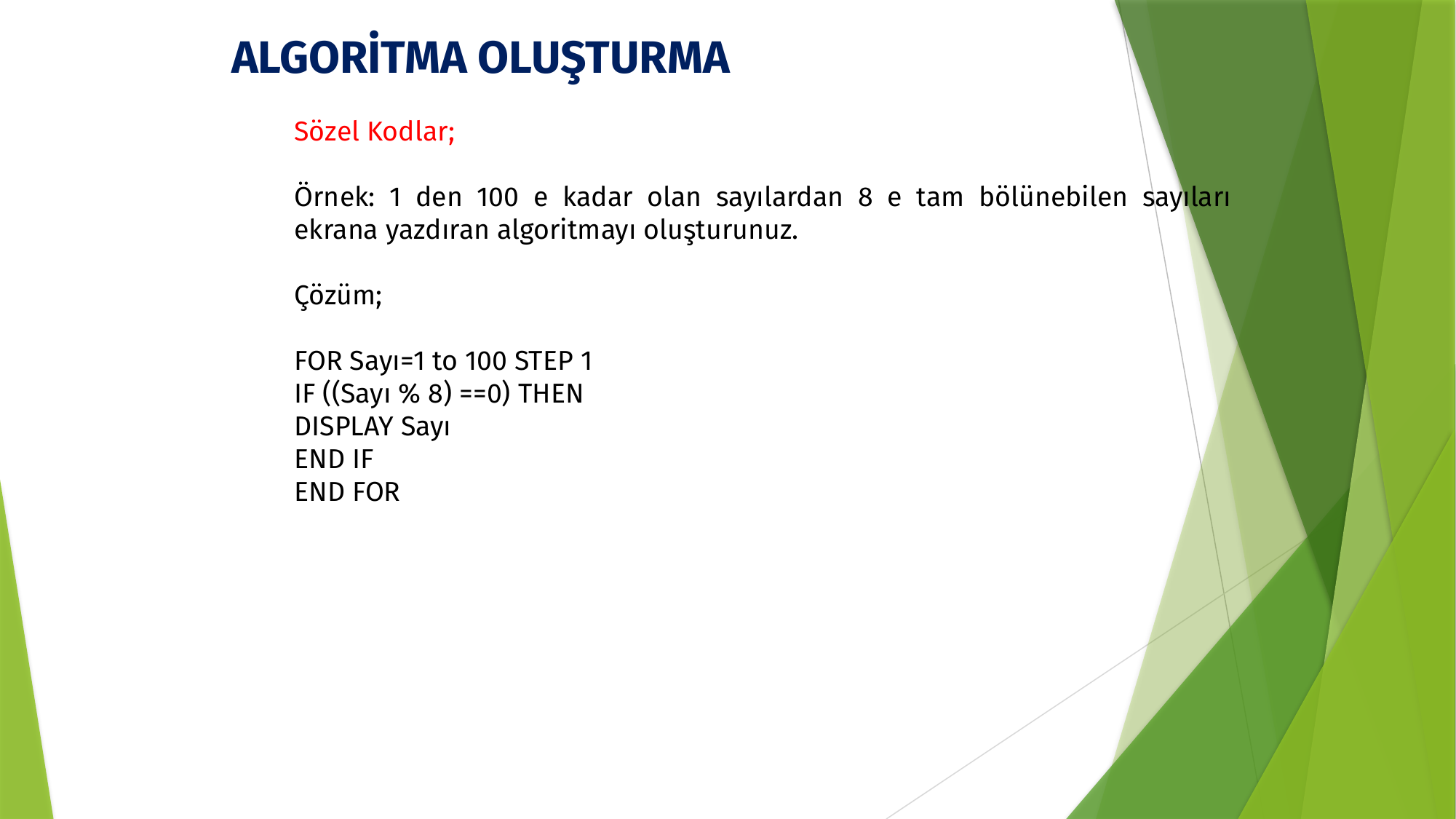

ALGORİTMA OLUŞTURMA
Sözel Kodlar;

Örnek: 1 den 100 e kadar olan sayılardan 8 e tam bölünebilen sayıları ekrana yazdıran algoritmayı oluşturunuz.

Çözüm;

FOR Sayı=1 to 100 STEP 1
IF ((Sayı % 8) ==0) THEN
DISPLAY Sayı
END IF
END FOR